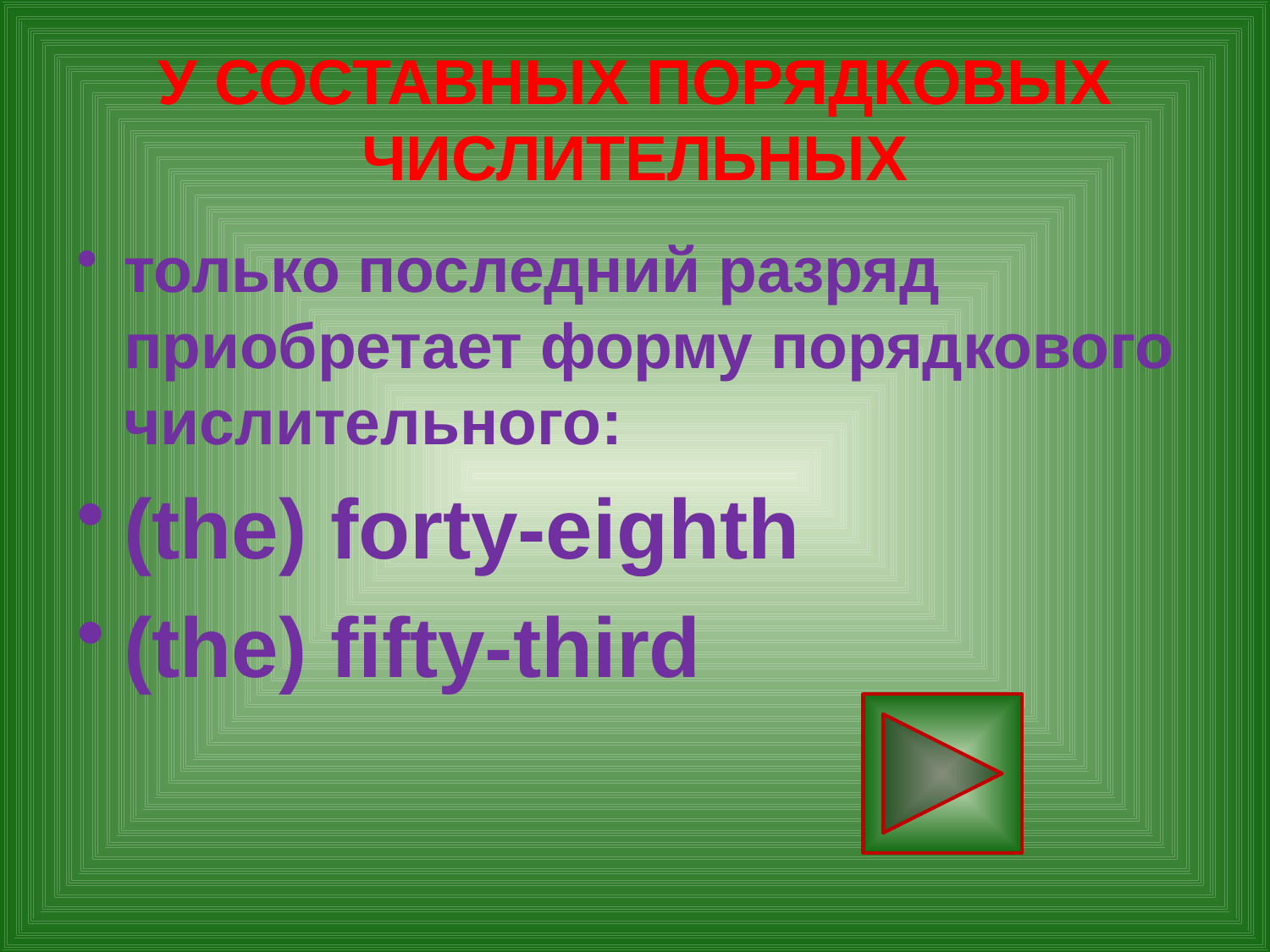

# У СОСТАВНЫХ ПОРЯДКОВЫХ ЧИСЛИТЕЛЬНЫХ
только последний разряд приобретает форму порядкового числительного:
(the) forty-eighth
(the) fifty-third